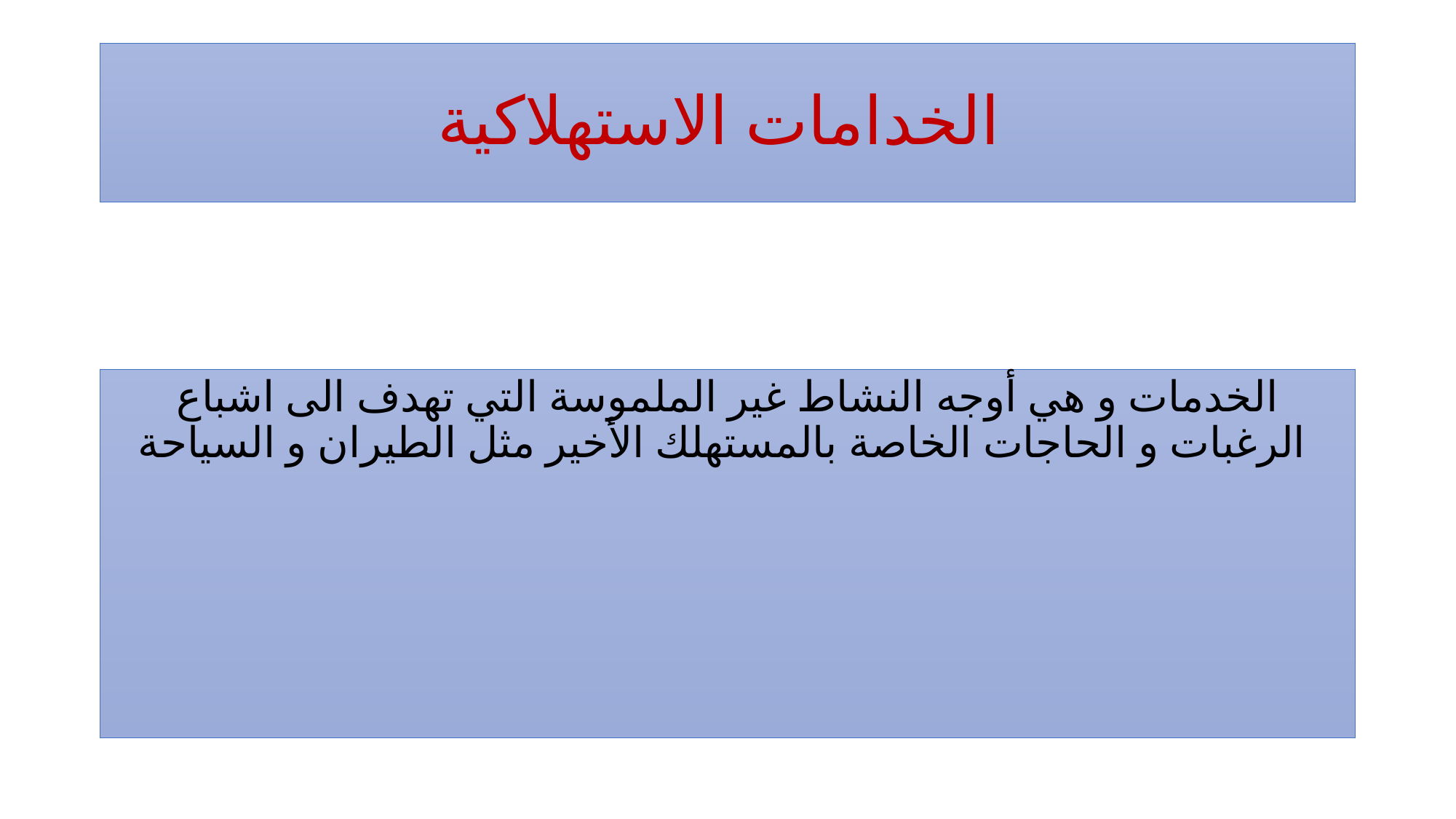

# الخدامات الاستهلاكية
الخدمات و هي أوجه النشاط غير الملموسة التي تهدف الى اشباع الرغبات و الحاجات الخاصة بالمستهلك الأخير مثل الطيران و السياحة